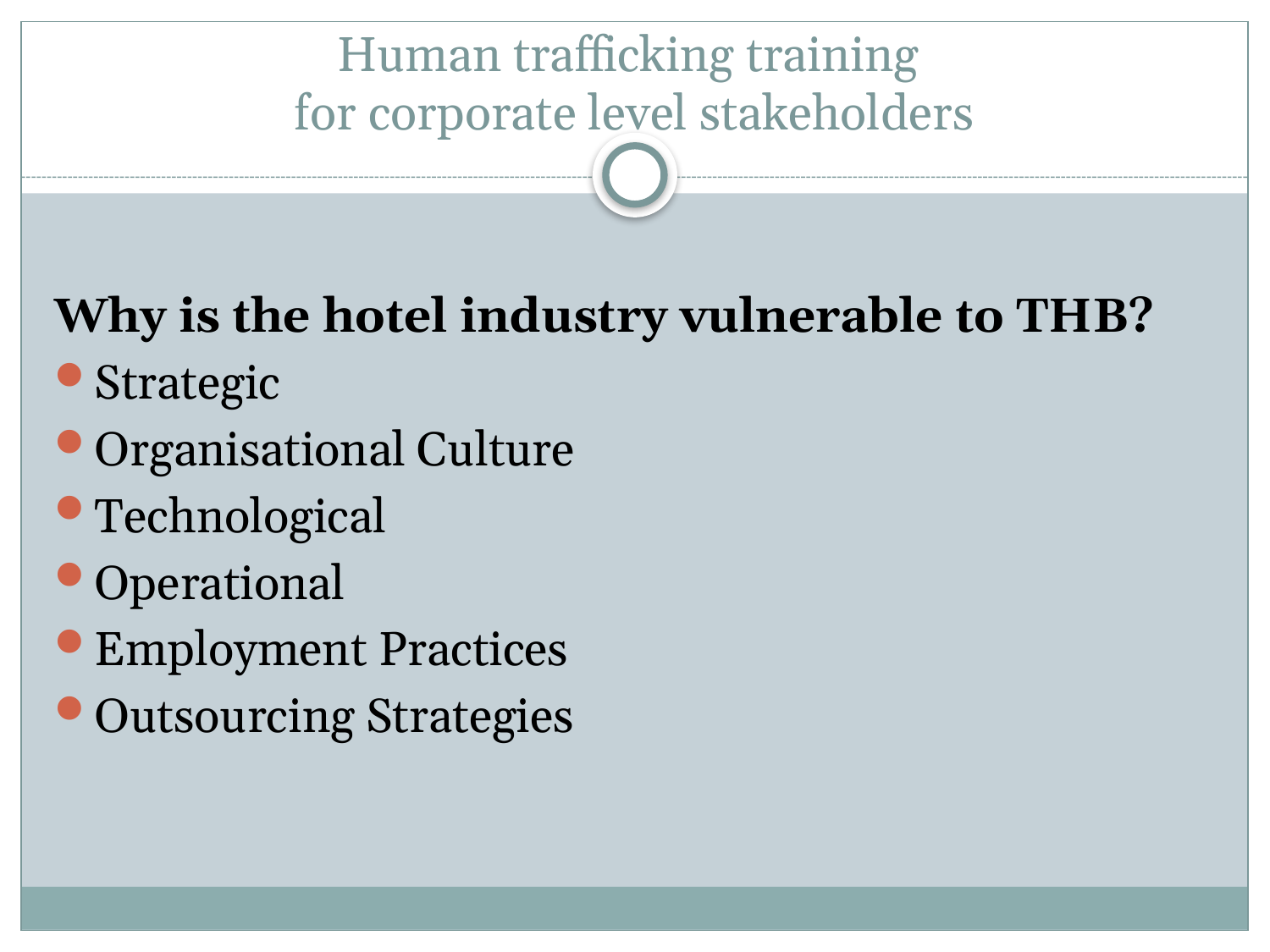

# Human trafficking training for corporate level stakeholders

Why is the hotel industry vulnerable to THB?
Strategic
Organisational Culture
Technological
Operational
Employment Practices
Outsourcing Strategies